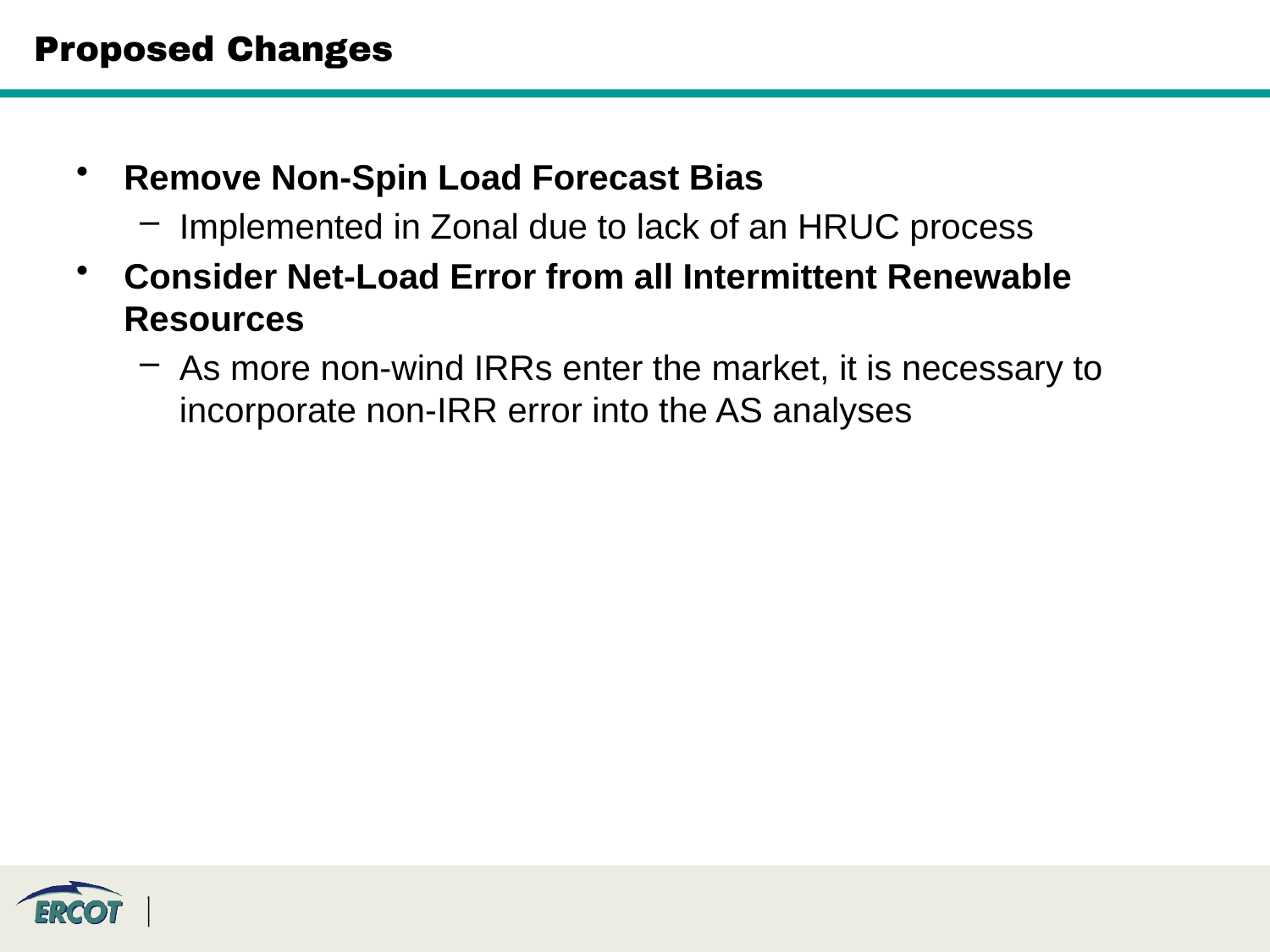

# Proposed Changes
Remove Non-Spin Load Forecast Bias
Implemented in Zonal due to lack of an HRUC process
Consider Net-Load Error from all Intermittent Renewable Resources
As more non-wind IRRs enter the market, it is necessary to incorporate non-IRR error into the AS analyses